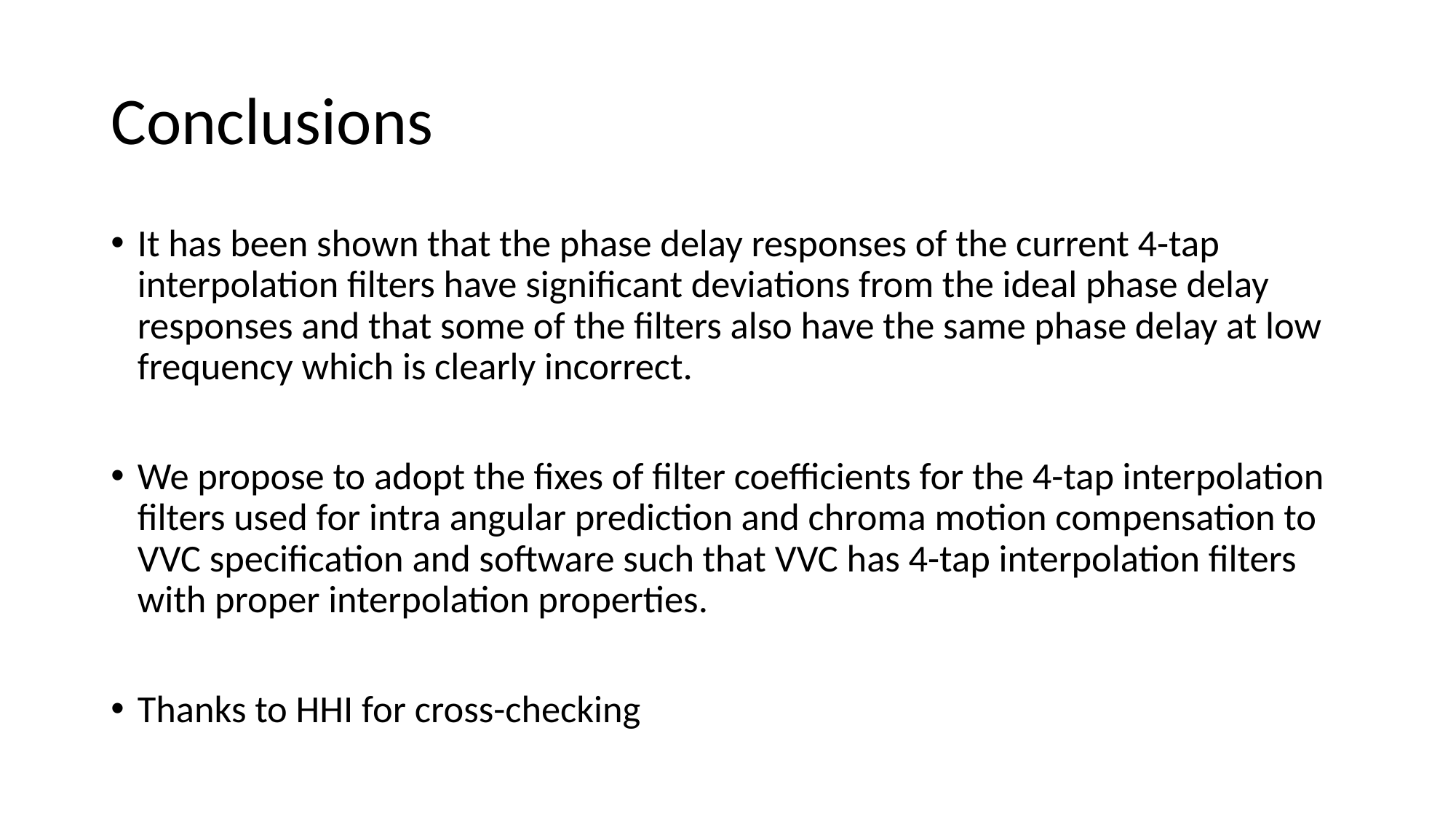

# Conclusions
It has been shown that the phase delay responses of the current 4-tap interpolation filters have significant deviations from the ideal phase delay responses and that some of the filters also have the same phase delay at low frequency which is clearly incorrect.

We propose to adopt the fixes of filter coefficients for the 4-tap interpolation filters used for intra angular prediction and chroma motion compensation to VVC specification and software such that VVC has 4-tap interpolation filters with proper interpolation properties.

Thanks to HHI for cross-checking